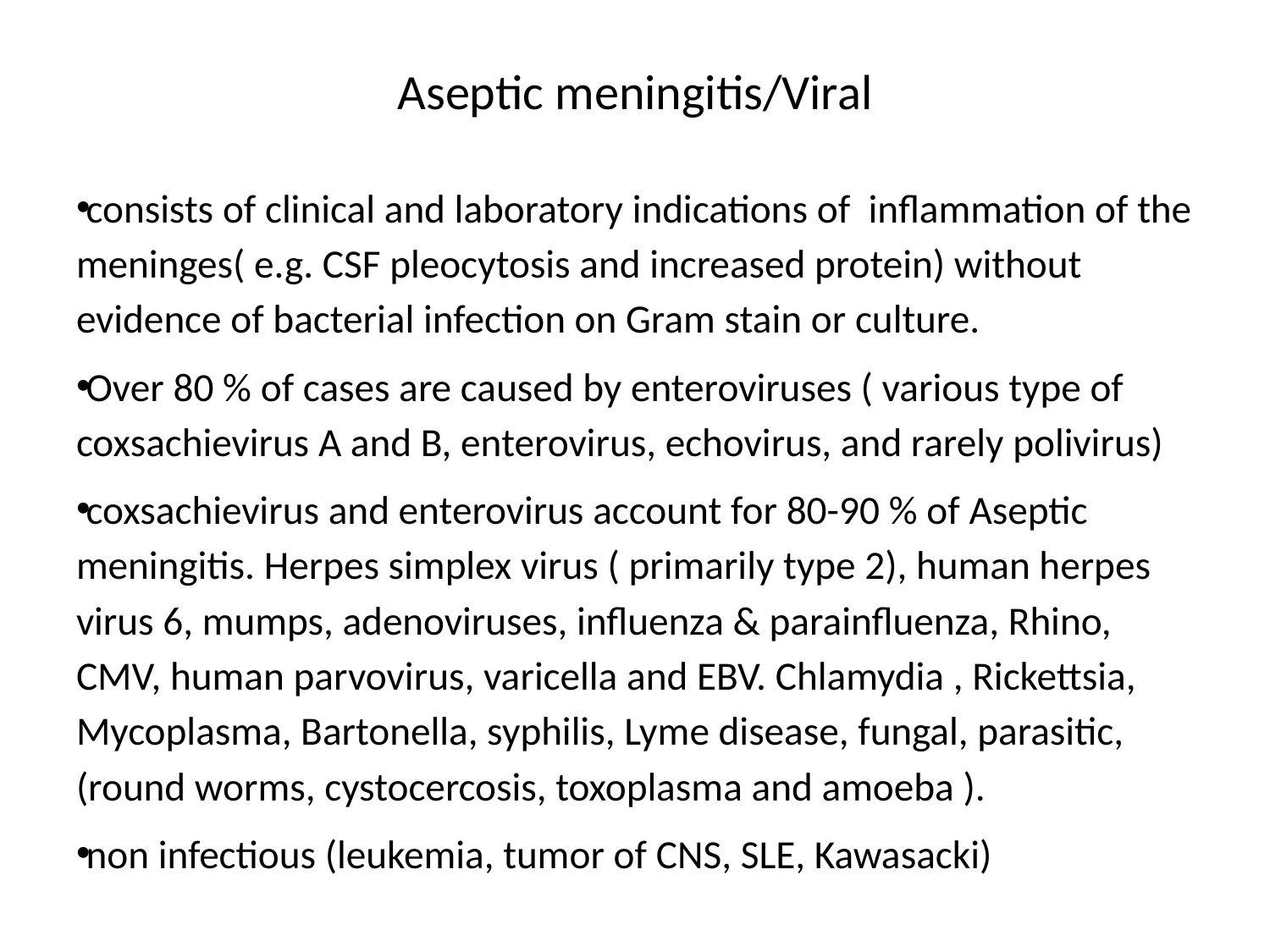

# Aseptic meningitis/Viral
consists of clinical and laboratory indications of  inflammation of the meninges( e.g. CSF pleocytosis and increased protein) without evidence of bacterial infection on Gram stain or culture.
Over 80 % of cases are caused by enteroviruses ( various type of coxsachievirus A and B, enterovirus, echovirus, and rarely polivirus)
coxsachievirus and enterovirus account for 80-90 % of Aseptic meningitis. Herpes simplex virus ( primarily type 2), human herpes virus 6, mumps, adenoviruses, influenza & parainfluenza, Rhino, CMV, human parvovirus, varicella and EBV. Chlamydia , Rickettsia, Mycoplasma, Bartonella, syphilis, Lyme disease, fungal, parasitic,(round worms, cystocercosis, toxoplasma and amoeba ).
non infectious (leukemia, tumor of CNS, SLE, Kawasacki)